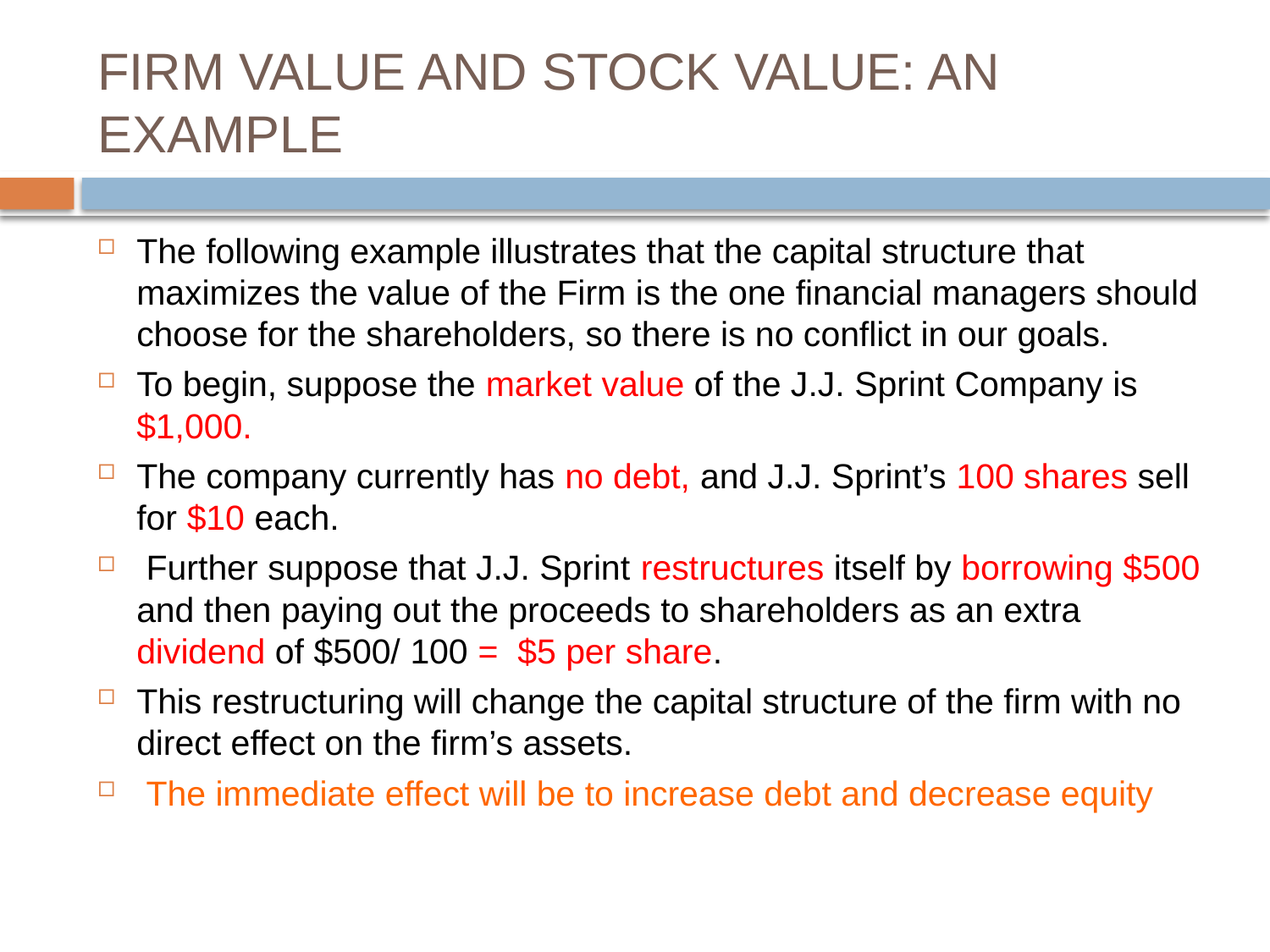

# FIRM VALUE AND STOCK VALUE: AN EXAMPLE
The following example illustrates that the capital structure that maximizes the value of the Firm is the one financial managers should choose for the shareholders, so there is no conflict in our goals.
To begin, suppose the market value of the J.J. Sprint Company is $1,000.
The company currently has no debt, and J.J. Sprint’s 100 shares sell for $10 each.
 Further suppose that J.J. Sprint restructures itself by borrowing $500 and then paying out the proceeds to shareholders as an extra dividend of $500/ 100 =  $5 per share.
This restructuring will change the capital structure of the firm with no direct effect on the firm’s assets.
 The immediate effect will be to increase debt and decrease equity